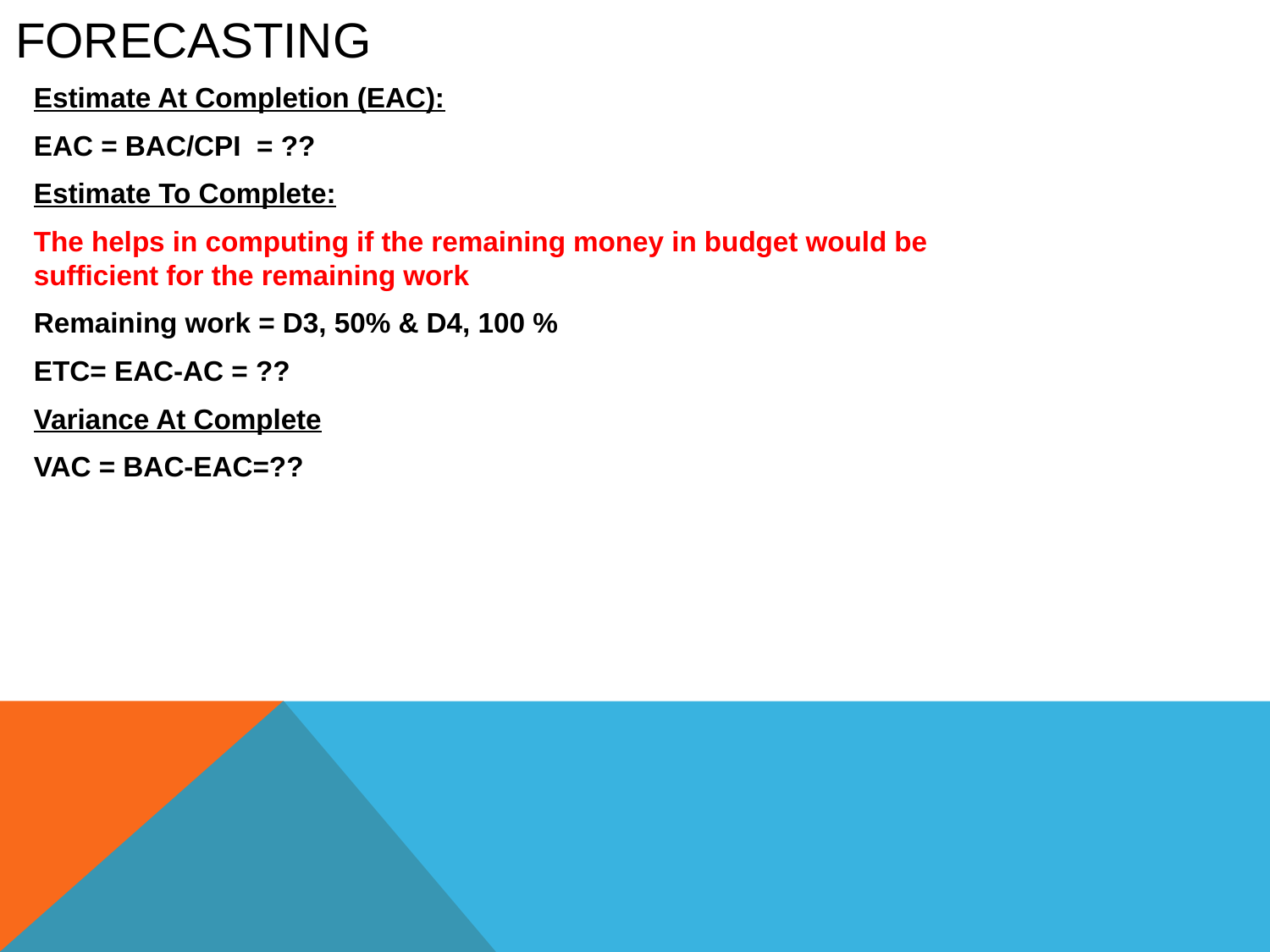

# Forecasting
Estimate At Completion (EAC):
EAC = BAC/CPI  = ??
Estimate To Complete:
The helps in computing if the remaining money in budget would be sufficient for the remaining work
Remaining work = D3, 50% & D4, 100 %
ETC= EAC-AC = ??
Variance At Complete
VAC = BAC-EAC=??